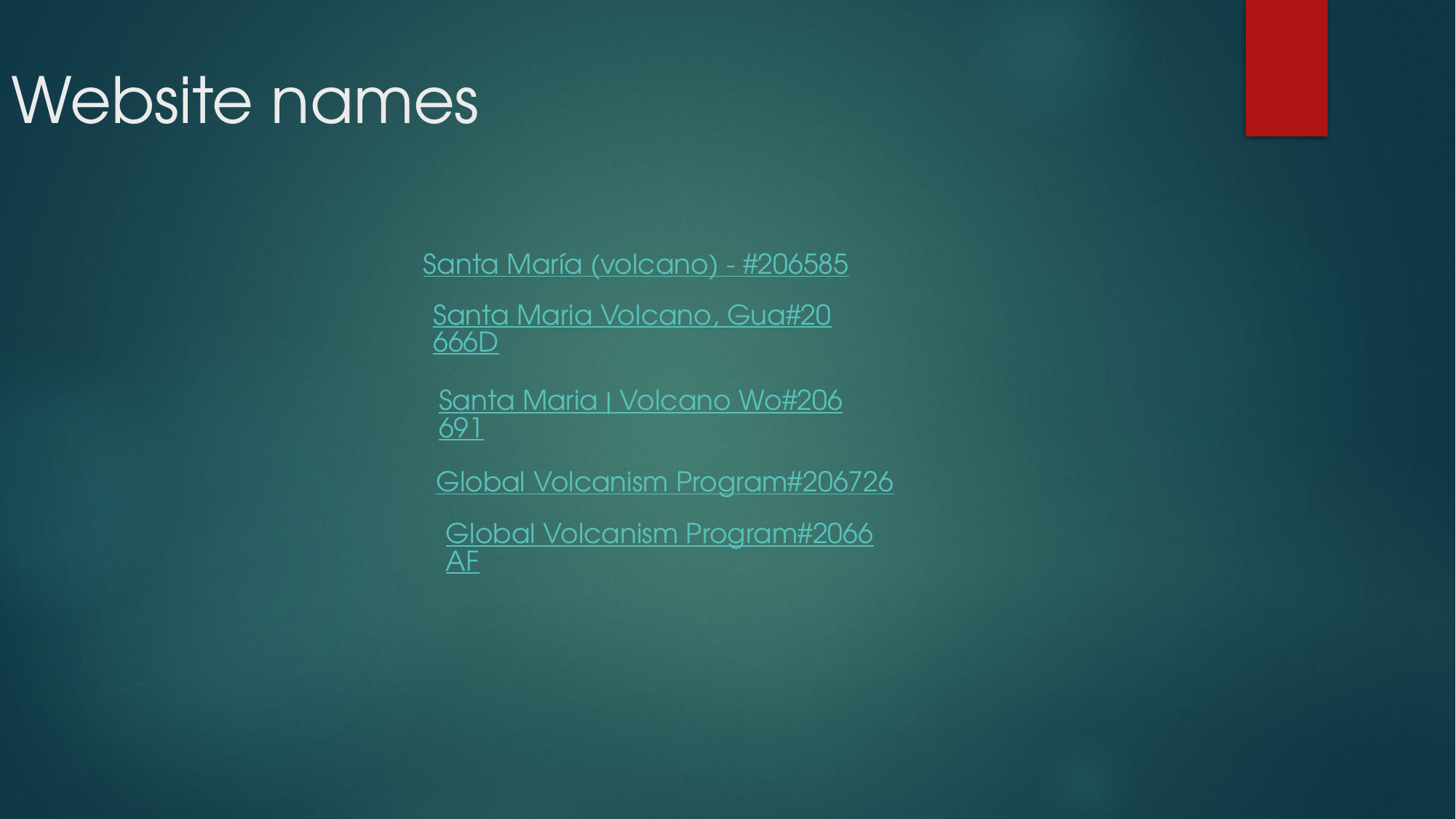

# Website names
Santa María (volcano) - #206585

Santa Maria Volcano, Gua#20666D
Santa Maria | Volcano Wo#206691
Global Volcanism Program#206726
Global Volcanism Program#2066AF